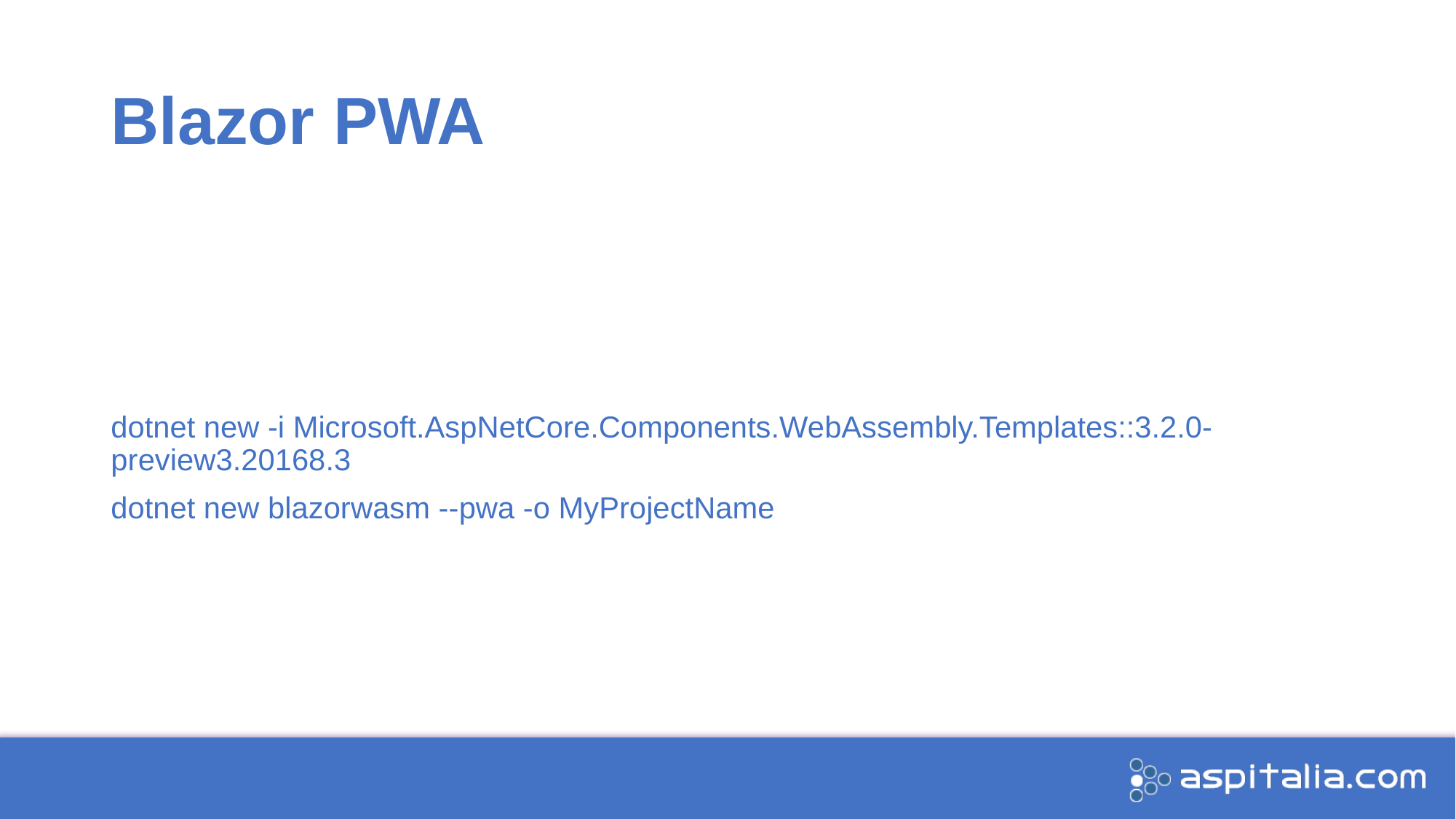

# Blazor PWA

dotnet new -i Microsoft.AspNetCore.Components.WebAssembly.Templates::3.2.0-preview3.20168.3
dotnet new blazorwasm --pwa -o MyProjectName